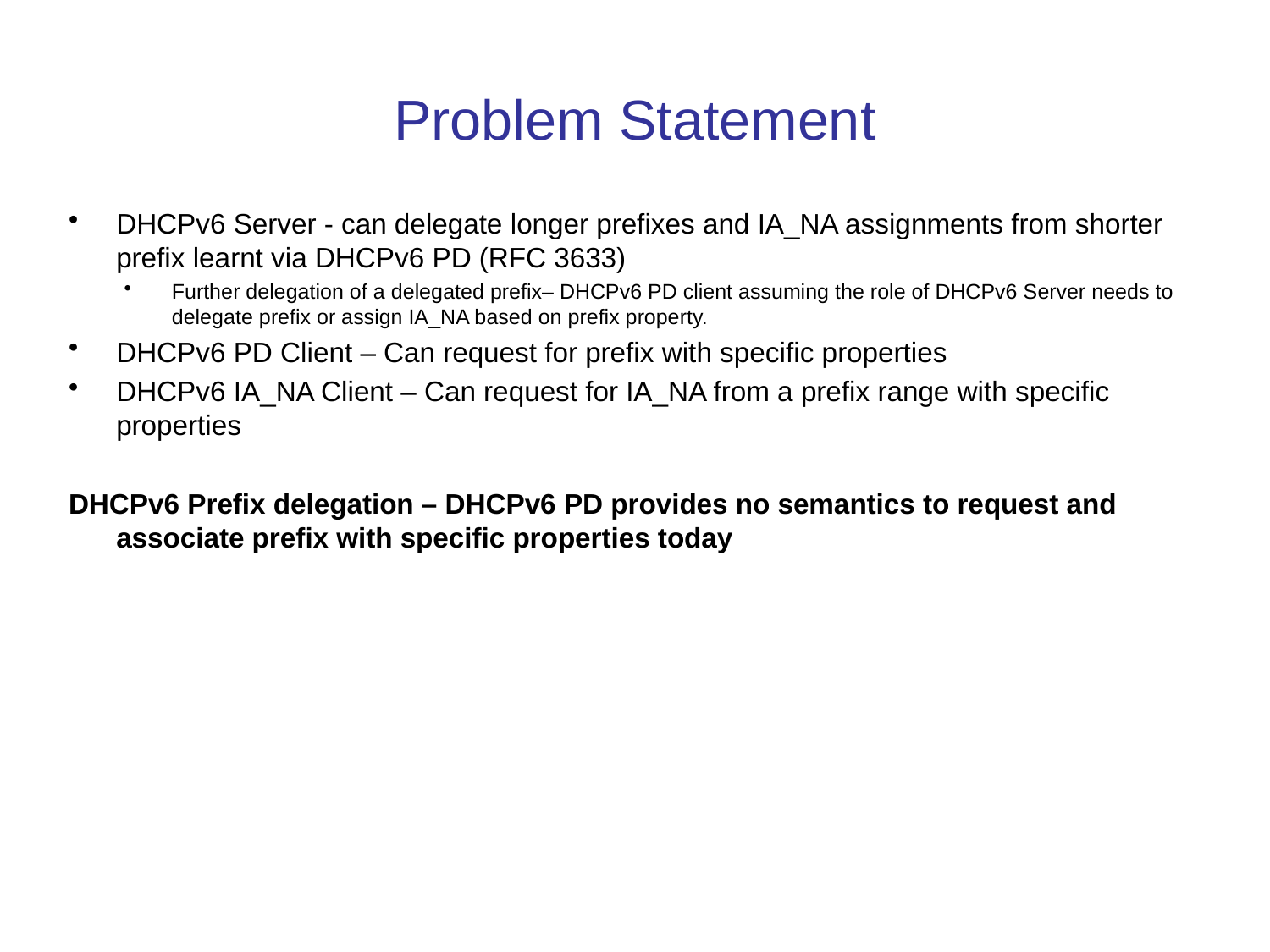

# Problem Statement
DHCPv6 Server - can delegate longer prefixes and IA_NA assignments from shorter prefix learnt via DHCPv6 PD (RFC 3633)
Further delegation of a delegated prefix– DHCPv6 PD client assuming the role of DHCPv6 Server needs to delegate prefix or assign IA_NA based on prefix property.
DHCPv6 PD Client – Can request for prefix with specific properties
DHCPv6 IA_NA Client – Can request for IA_NA from a prefix range with specific properties

DHCPv6 Prefix delegation – DHCPv6 PD provides no semantics to request and associate prefix with specific properties today